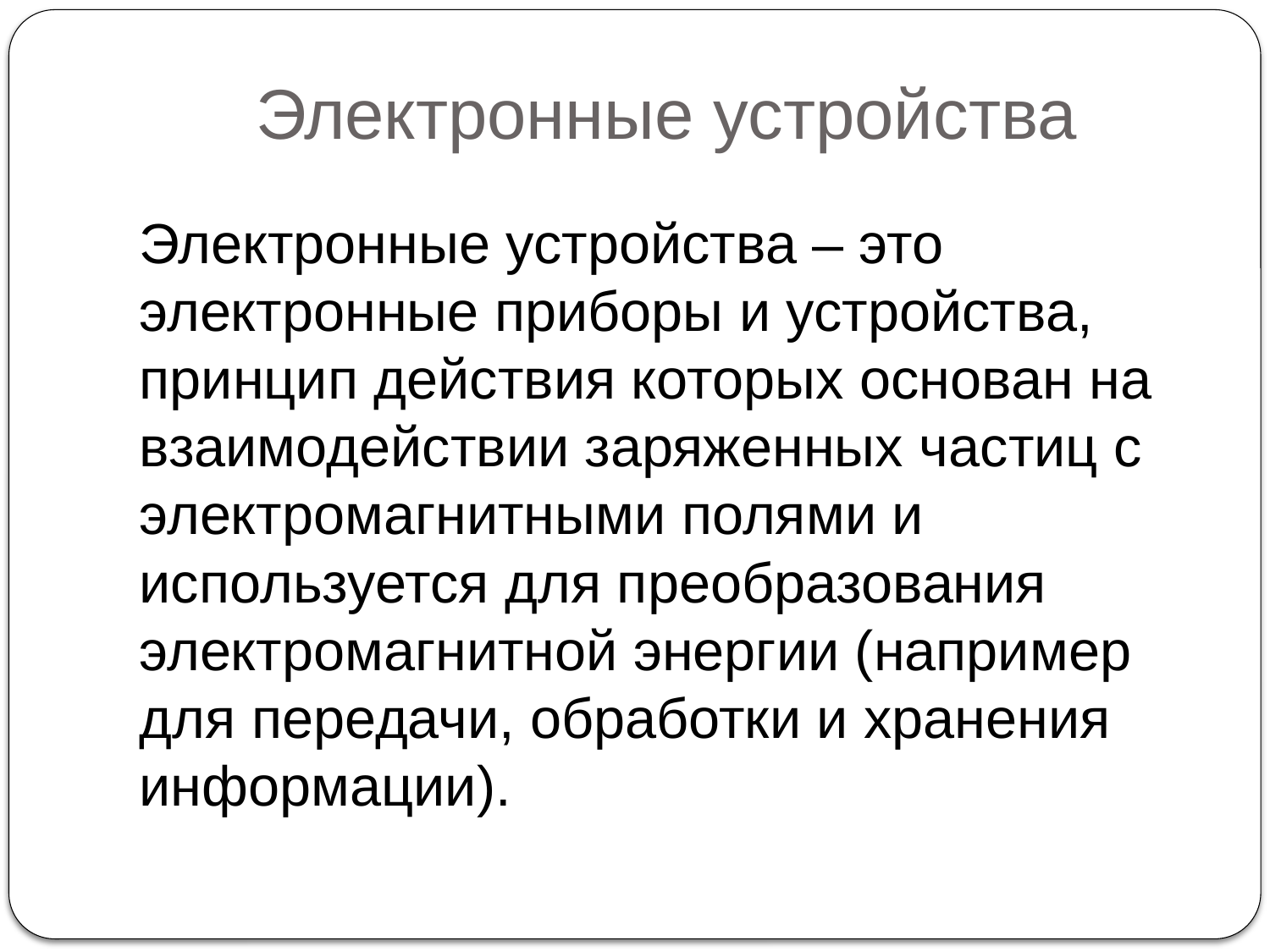

# Электронные устройства
Электронные устройства – это электронные приборы и устройства, принцип действия которых основан на взаимодействии заряженных частиц с электромагнитными полями и используется для преобразования электромагнитной энергии (например для передачи, обработки и хранения информации).